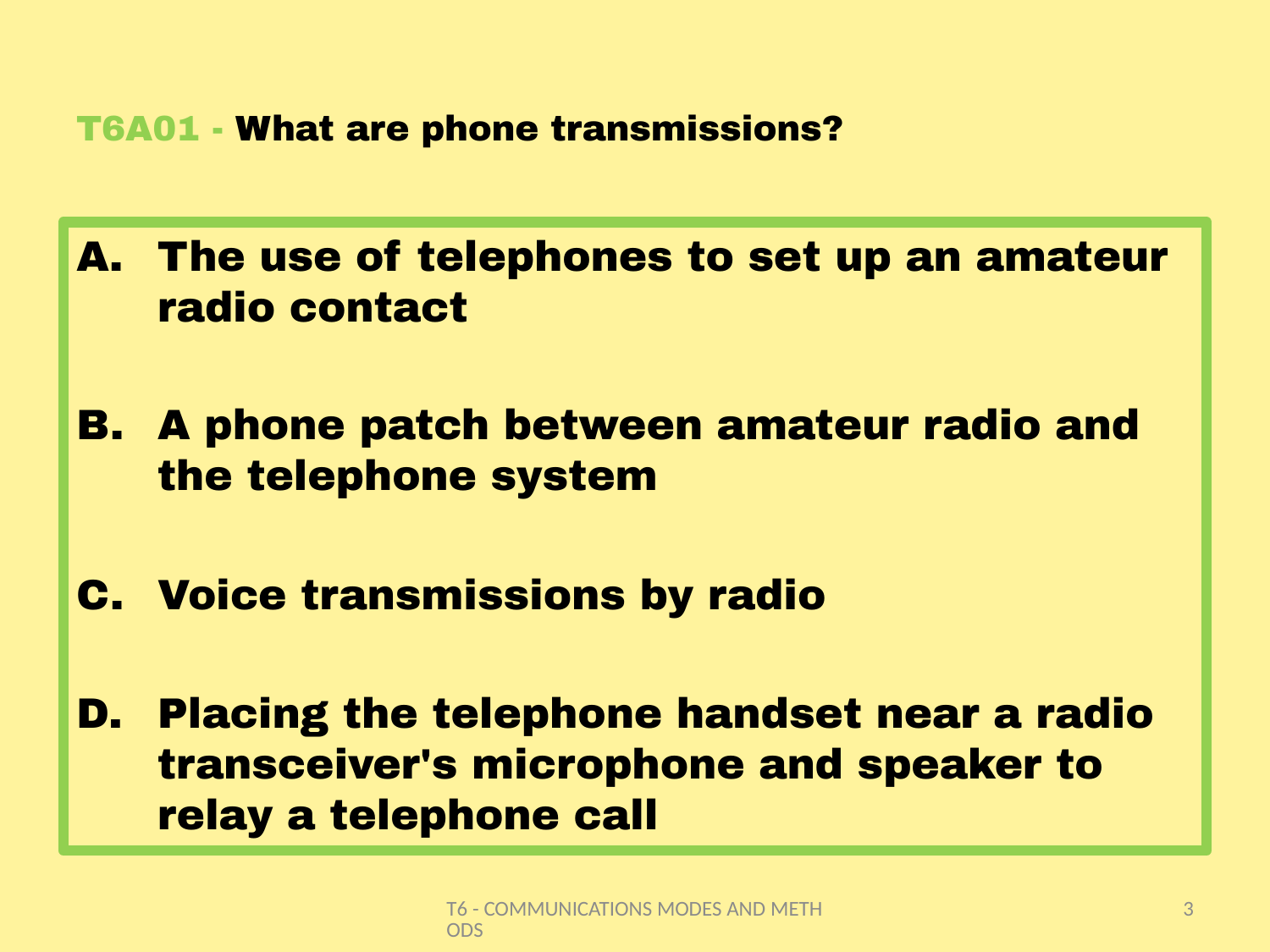

# T6A01 - What are phone transmissions?
The use of telephones to set up an amateur radio contact

A phone patch between amateur radio and the telephone system

Voice transmissions by radio

Placing the telephone handset near a radio transceiver's microphone and speaker to relay a telephone call
T6 - COMMUNICATIONS MODES AND METHODS
3